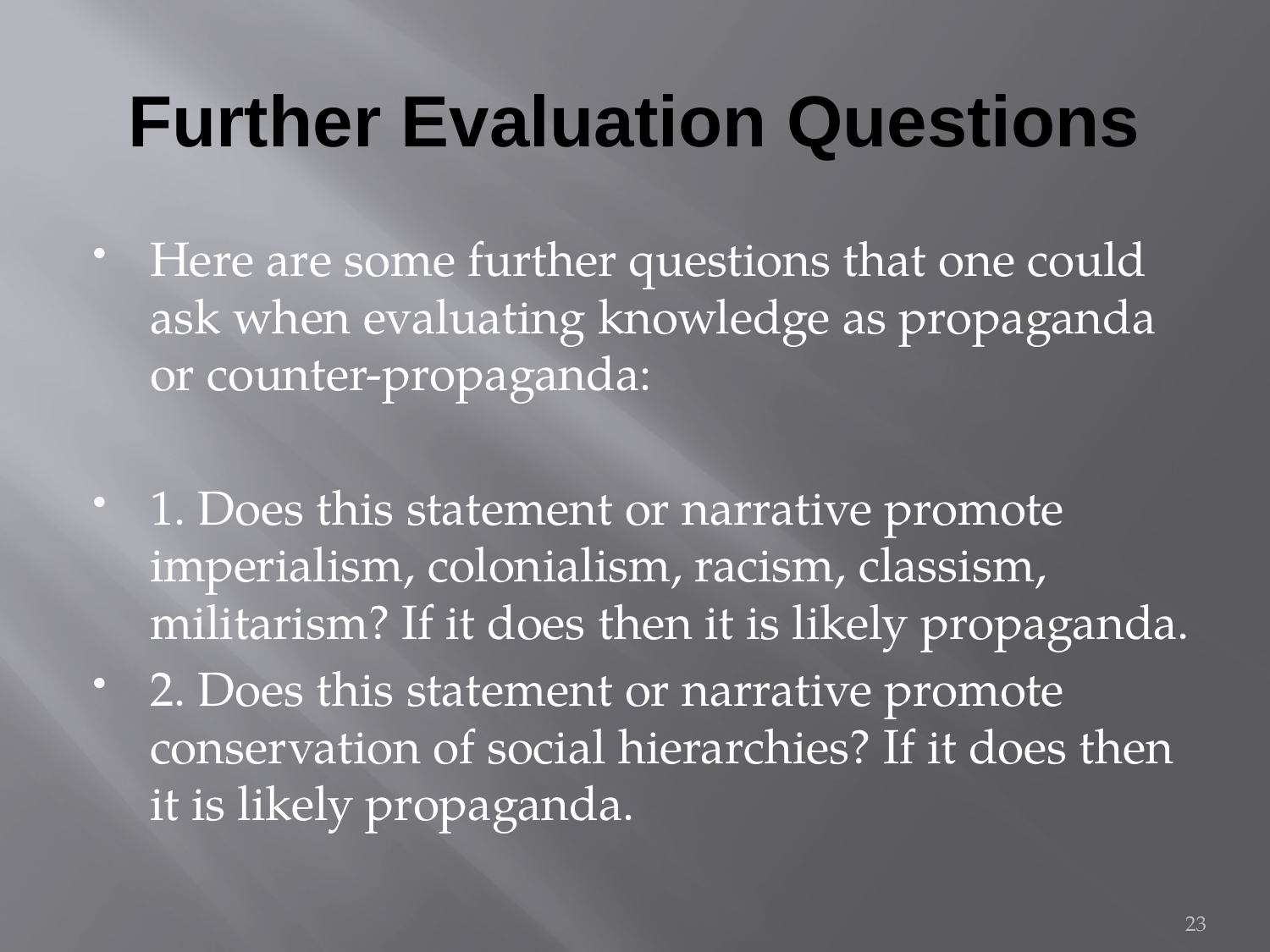

# Further Evaluation Questions
Here are some further questions that one could ask when evaluating knowledge as propaganda or counter-propaganda:

1. Does this statement or narrative promote imperialism, colonialism, racism, classism, militarism? If it does then it is likely propaganda.
2. Does this statement or narrative promote conservation of social hierarchies? If it does then it is likely propaganda.
23